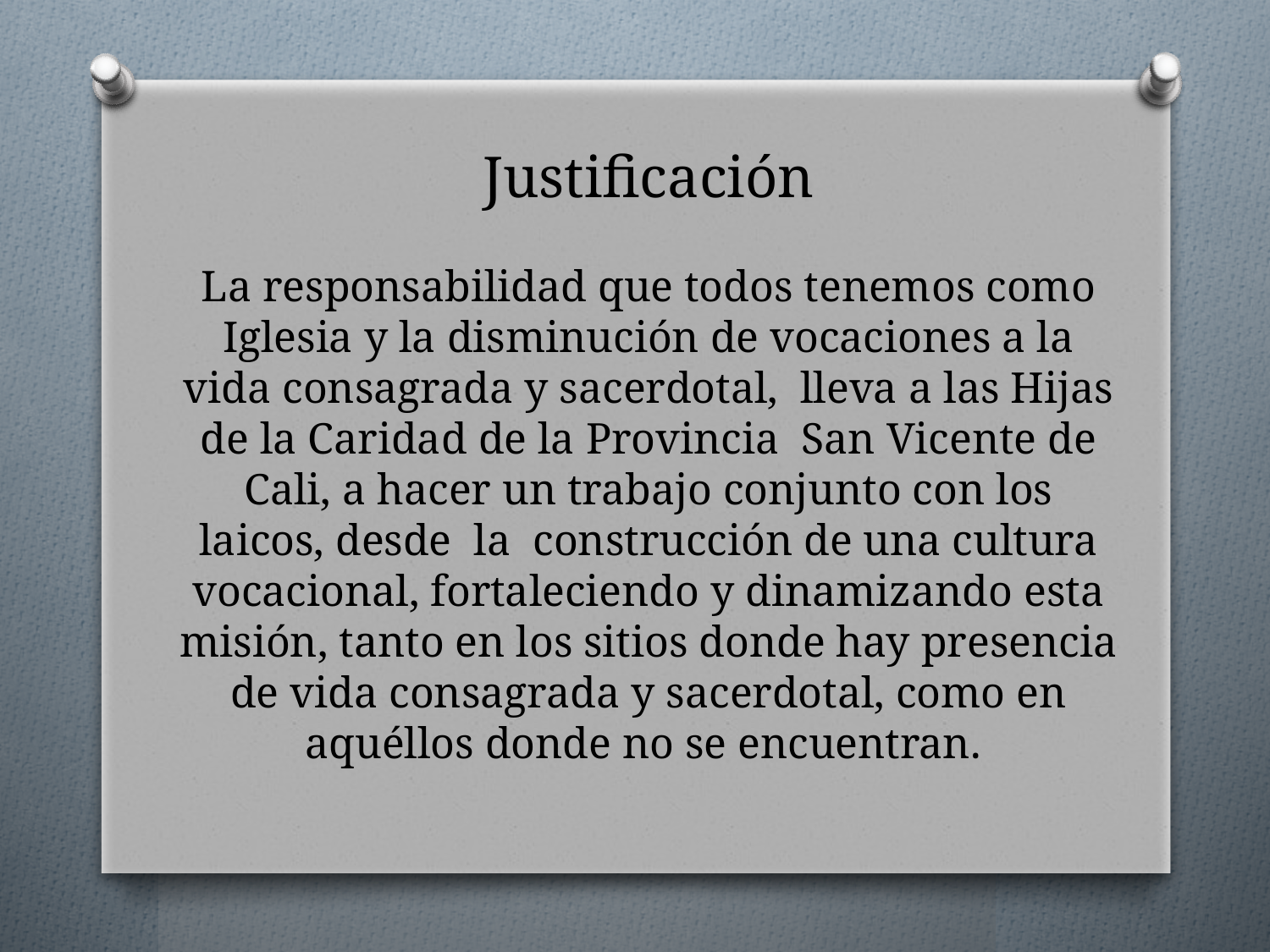

# Justificación La responsabilidad que todos tenemos como Iglesia y la disminución de vocaciones a la vida consagrada y sacerdotal,  lleva a las Hijas de la Caridad de la Provincia  San Vicente de Cali, a hacer un trabajo conjunto con los laicos, desde  la  construcción de una cultura vocacional, fortaleciendo y dinamizando esta misión, tanto en los sitios donde hay presencia de vida consagrada y sacerdotal, como en aquéllos donde no se encuentran.